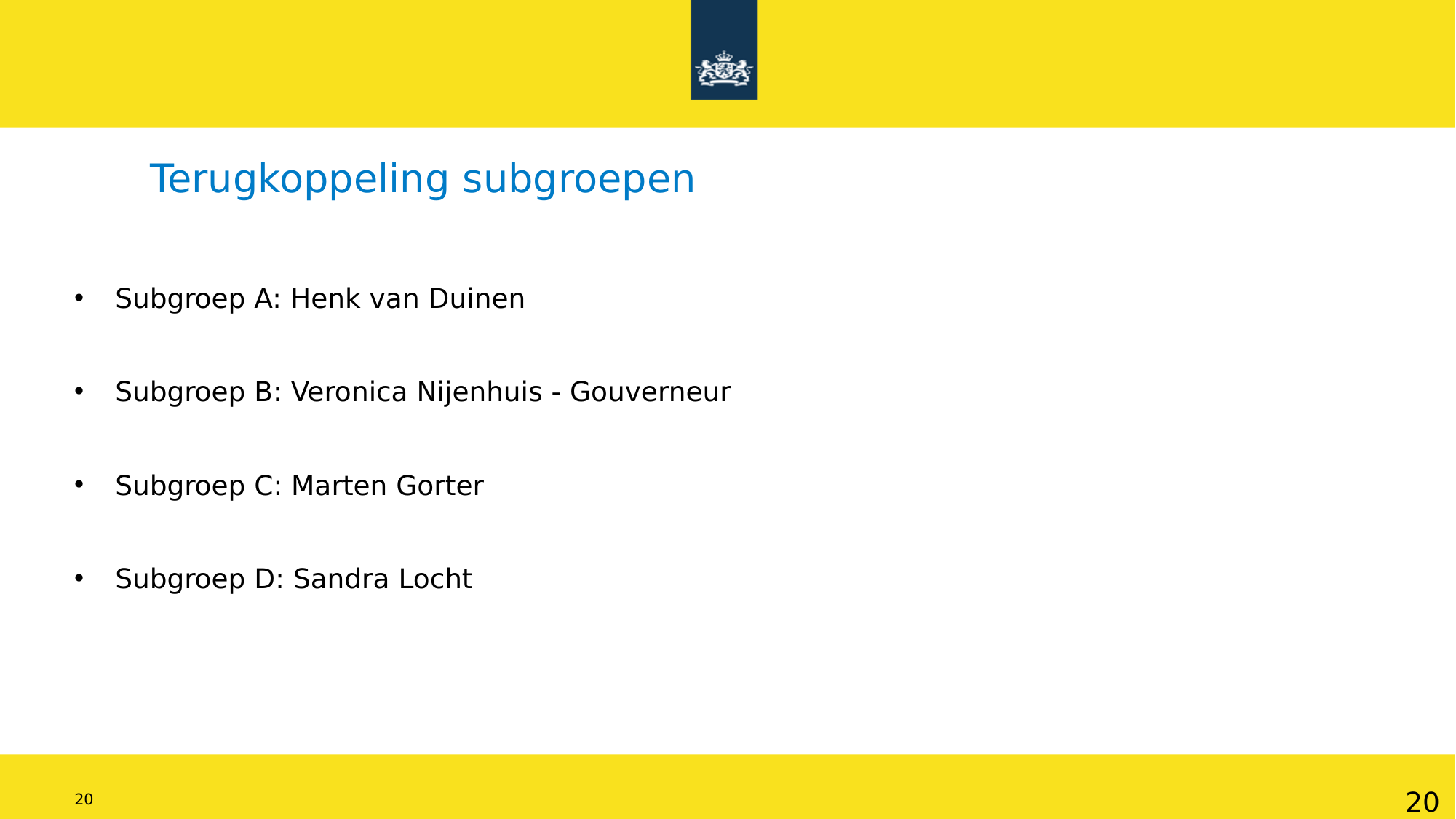

Terugkoppeling subgroepen
Subgroep A: Henk van Duinen

Subgroep B: Veronica Nijenhuis - Gouverneur

Subgroep C: Marten Gorter

Subgroep D: Sandra Locht
20